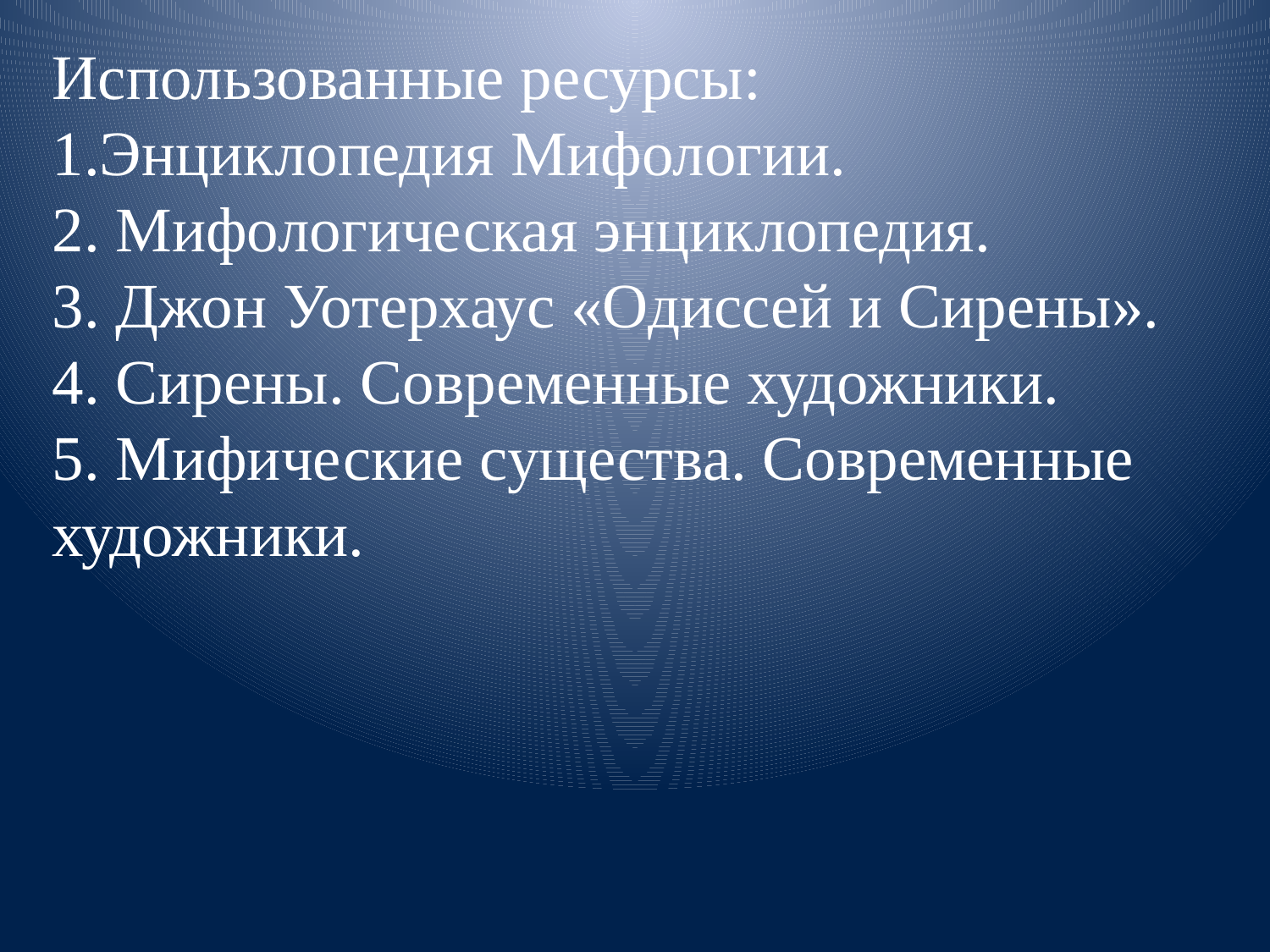

Использованные ресурсы:
1.Энциклопедия Мифологии.
2. Мифологическая энциклопедия.
3. Джон Уотерхаус «Одиссей и Сирены».
4. Сирены. Современные художники.
5. Мифические существа. Современные художники.